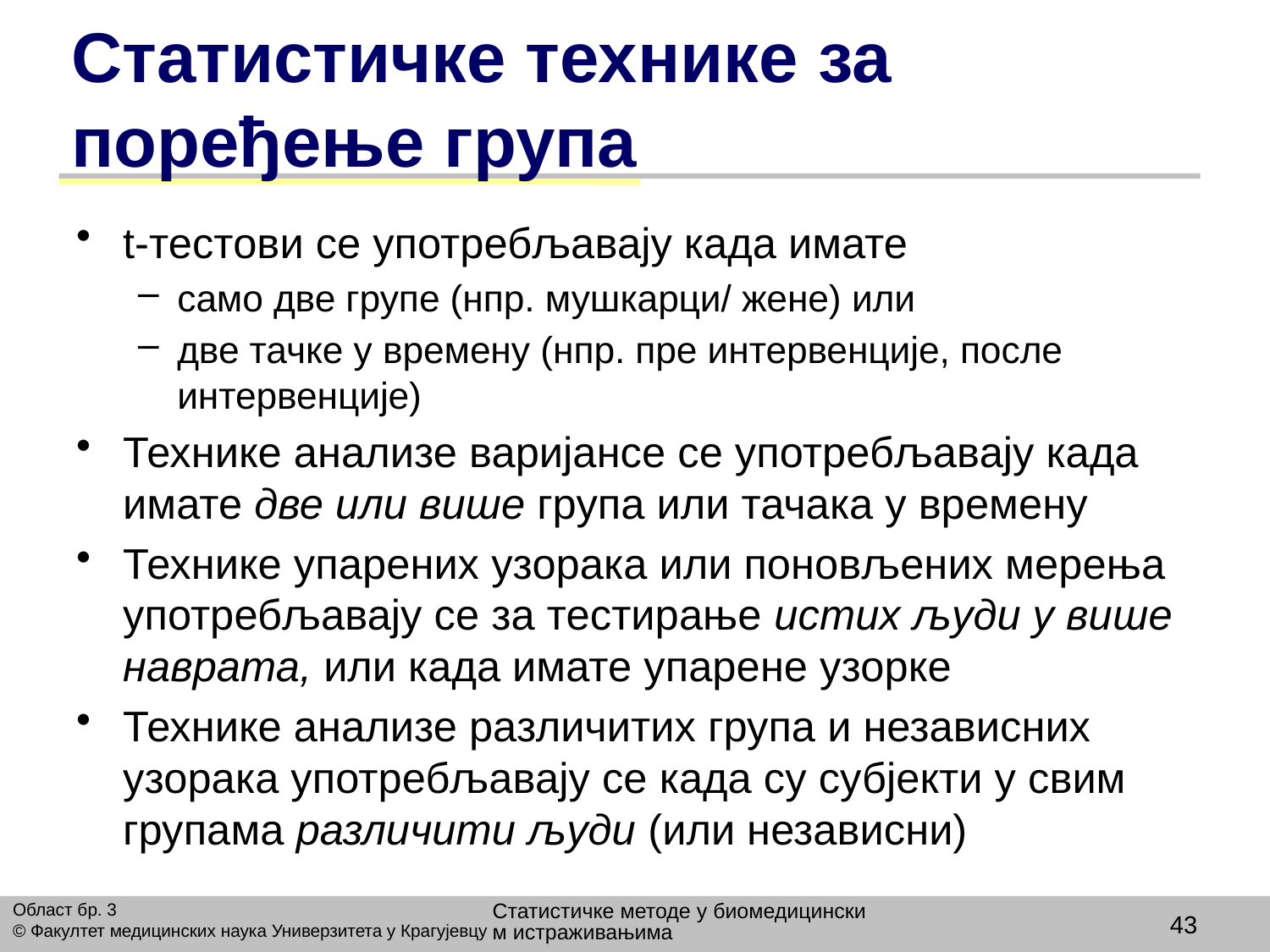

# Статистичке технике за поређење група
t-тестови се употребљавају када имате
само две групе (нпр. мушкарци/ жене) или
две тачке у времену (нпр. пре интервенције, после интервенције)
Технике анализе варијансе се употребљавају када имате две или више група или тачака у времену
Технике упарених узорака или поновљених мерења употребљавају се за тестирање истих људи у више наврата, или када имате упарене узорке
Технике анализе различитих група и независних узорака употребљавају се када су субјекти у свим групама различити људи (или независни)
Статистичке методе у биомедицинским истраживањима
Област бр. 3
© Факултет медицинских наука Универзитета у Крагујевцу
43